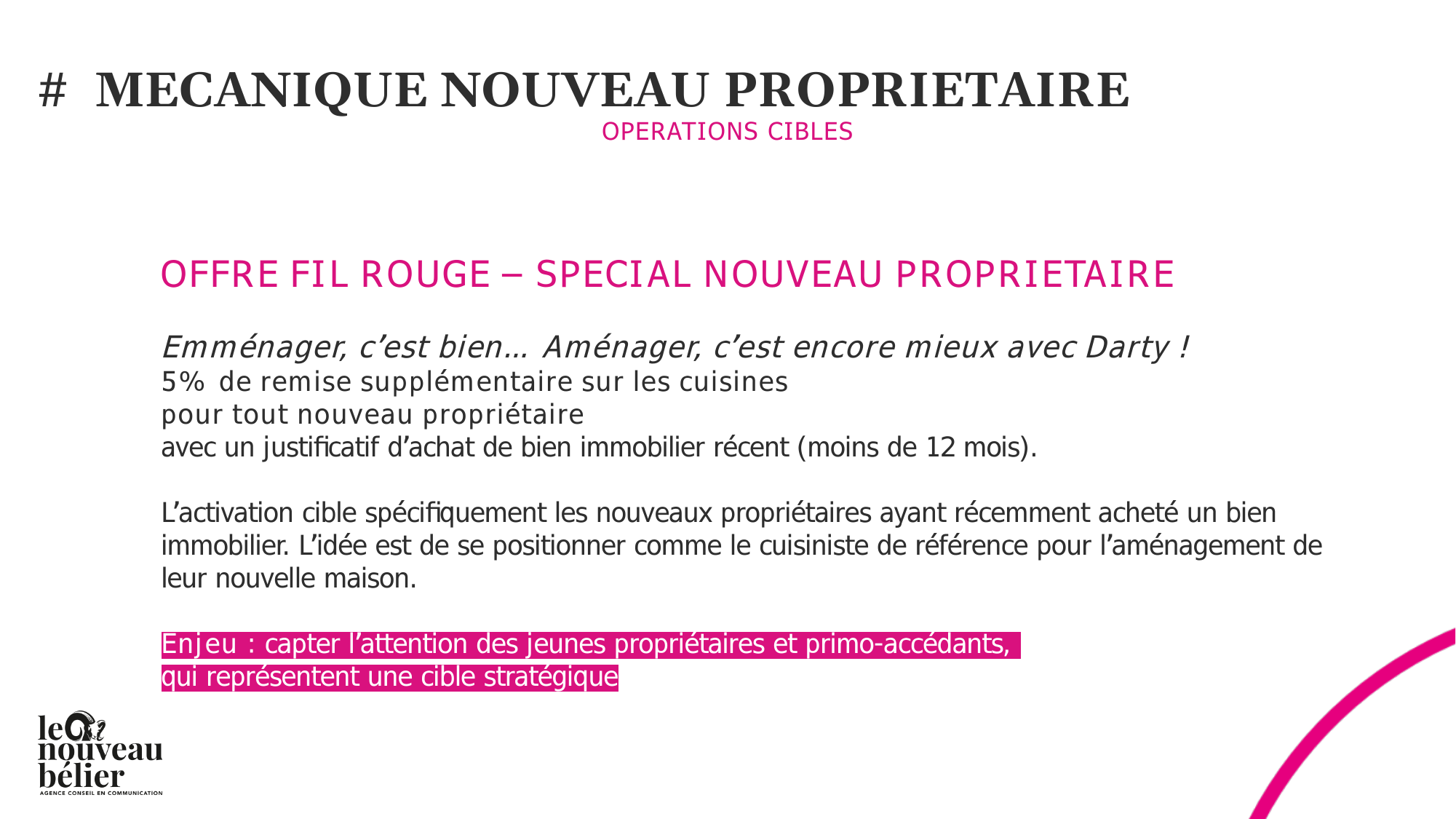

# #  MECANIQUE NOUVEAU PROPRIETAIRE
OPERATIONS CIBLES

OFFRE FIL ROUGE – SPECIAL NOUVEAU PROPRIETAIRE
Emménager, c’est bien… Aménager, c’est encore mieux avec Darty !
5% de remise supplémentaire sur les cuisines
pour tout nouveau propriétaire
avec un justificatif d’achat de bien immobilier récent (moins de 12 mois).
L’activation cible spécifiquement les nouveaux propriétaires ayant récemment acheté un bien immobilier. L’idée est de se positionner comme le cuisiniste de référence pour l’aménagement de leur nouvelle maison.

Enjeu : capter l’attention des jeunes propriétaires et primo-accédants,
qui représentent une cible stratégique